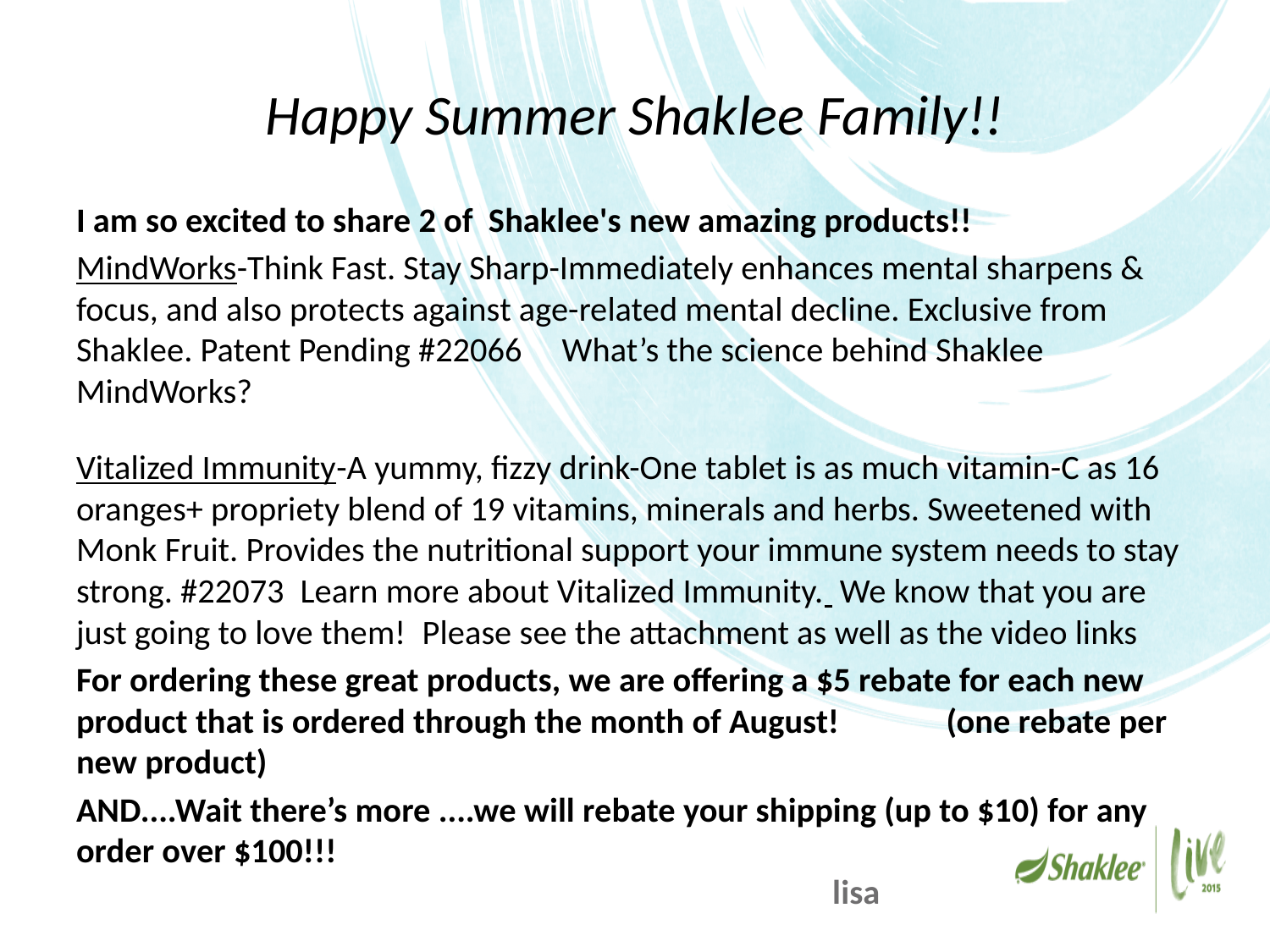

# Happy Summer Shaklee Family!!
I am so excited to share 2 of  Shaklee's new amazing products!!
MindWorks-Think Fast. Stay Sharp-Immediately enhances mental sharpens & focus, and also protects against age-related mental decline. Exclusive from Shaklee. Patent Pending #22066     What’s the science behind Shaklee MindWorks?

Vitalized Immunity-A yummy, fizzy drink-One tablet is as much vitamin-C as 16 oranges+ propriety blend of 19 vitamins, minerals and herbs. Sweetened with Monk Fruit. Provides the nutritional support your immune system needs to stay strong. #22073  Learn more about Vitalized Immunity.  We know that you are just going to love them!  Please see the attachment as well as the video links
For ordering these great products, we are offering a $5 rebate for each new product that is ordered through the month of August!					 (one rebate per new product)
AND....Wait there’s more ....we will rebate your shipping (up to $10) for any order over $100!!!
                                                                                                 lisa